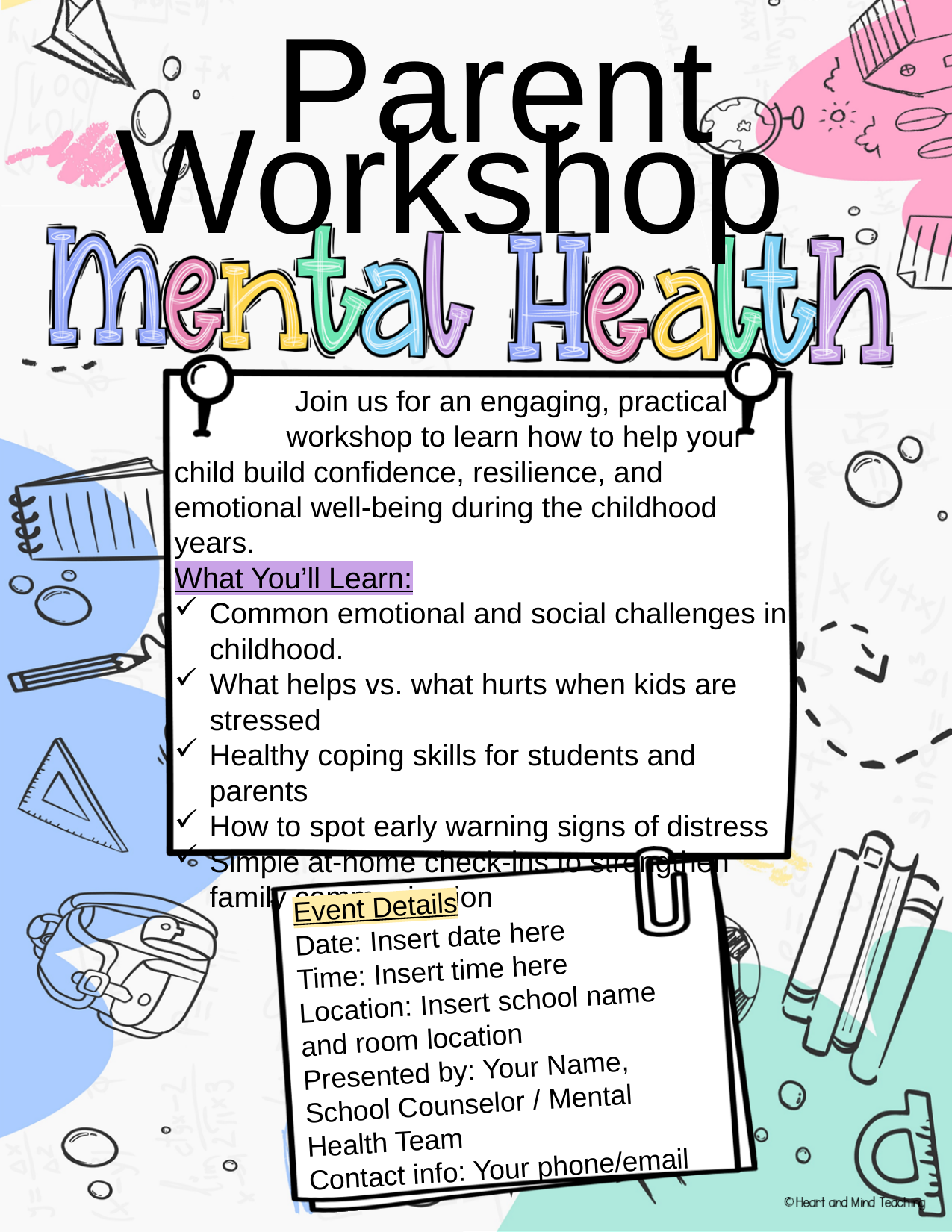

Parent
Workshop
	 Join us for an engaging, practical
	workshop to learn how to help your
child build confidence, resilience, and emotional well-being during the childhood years.
What You’ll Learn:
Common emotional and social challenges in childhood.
What helps vs. what hurts when kids are stressed
Healthy coping skills for students and parents
How to spot early warning signs of distress
Simple at-home check-ins to strengthen family communication
Event Details
Date: Insert date here
Time: Insert time here
Location: Insert school name and room location
Presented by: Your Name, School Counselor / Mental Health Team
Contact info: Your phone/email